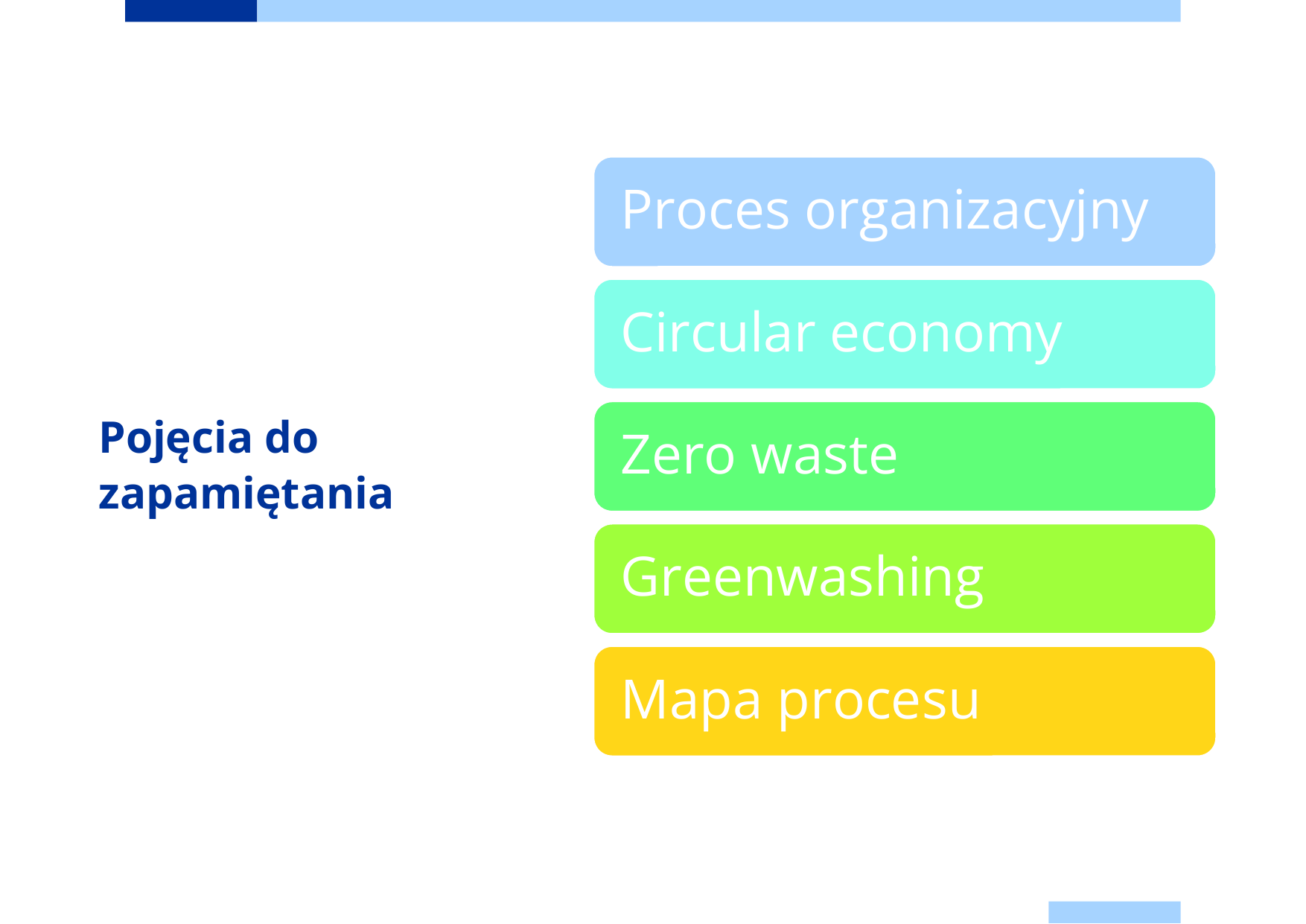

Proces organizacyjny
Circular economy
Zero waste
Greenwashing
Mapa procesu
# Pojęcia do zapamiętania